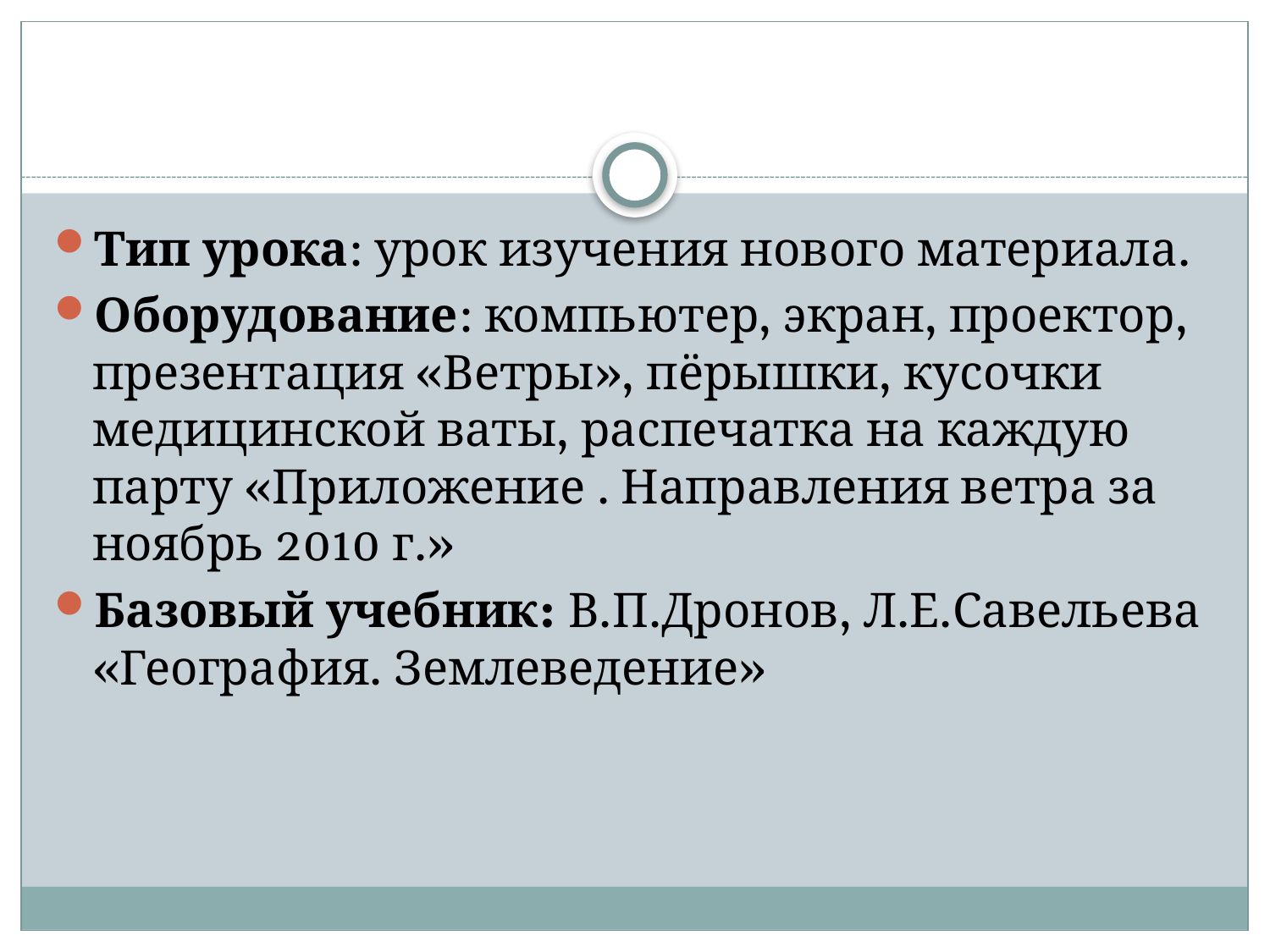

#
Тип урока: урок изучения нового материала.
Оборудование: компьютер, экран, проектор, презентация «Ветры», пёрышки, кусочки медицинской ваты, распечатка на каждую парту «Приложение . Направления ветра за ноябрь 2010 г.»
Базовый учебник: В.П.Дронов, Л.Е.Савельева «География. Землеведение»